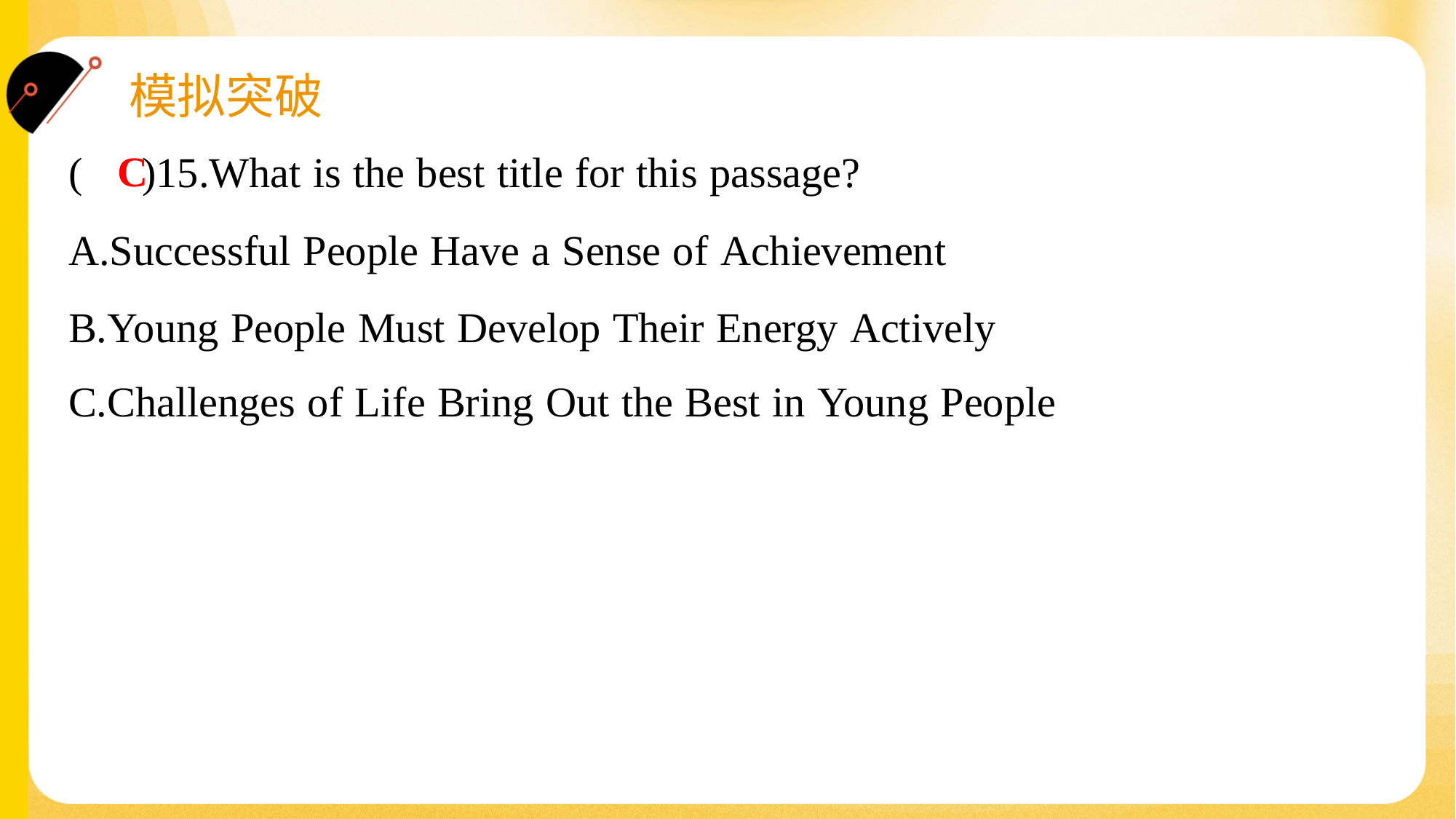

C
(     )15.What is the best title for this passage?
A.Successful People Have a Sense of Achievement
B.Young People Must Develop Their Energy Actively
C.Challenges of Life Bring Out the Best in Young People